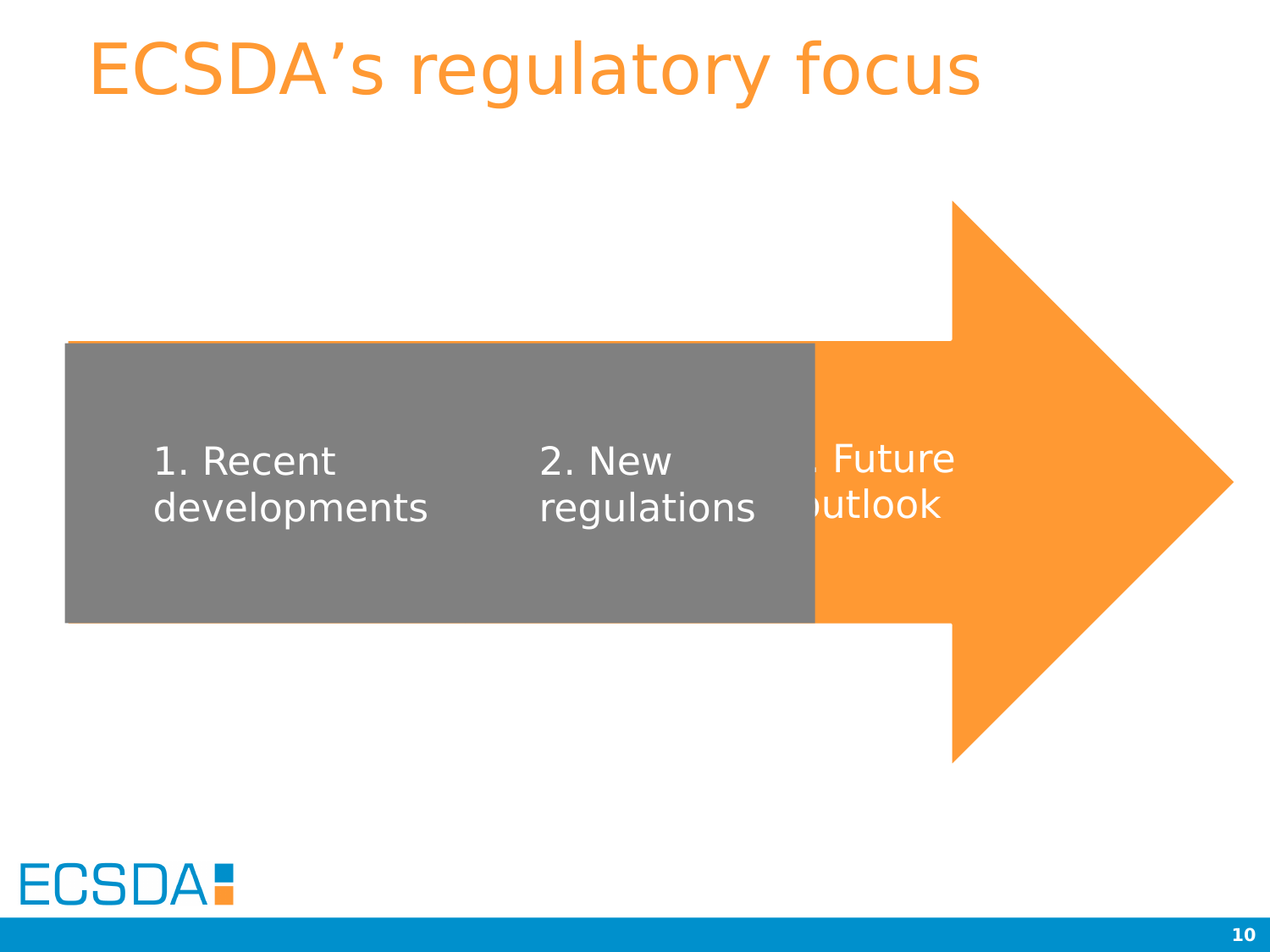

# ECSDA’s regulatory focus

1. Recent developments
2. New regulations
10